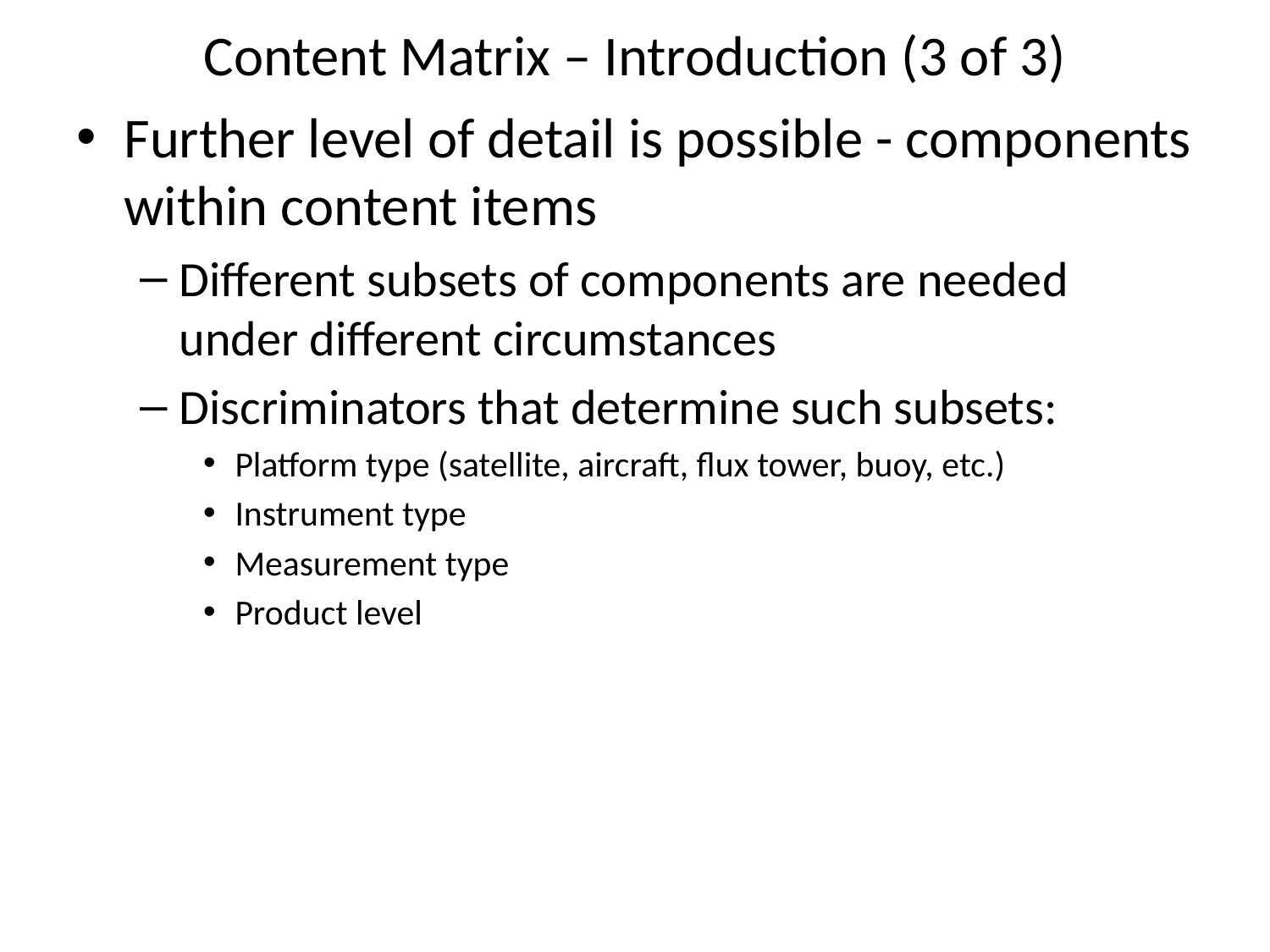

# Content Matrix – Introduction (3 of 3)
Further level of detail is possible - components within content items
Different subsets of components are needed under different circumstances
Discriminators that determine such subsets:
Platform type (satellite, aircraft, flux tower, buoy, etc.)
Instrument type
Measurement type
Product level